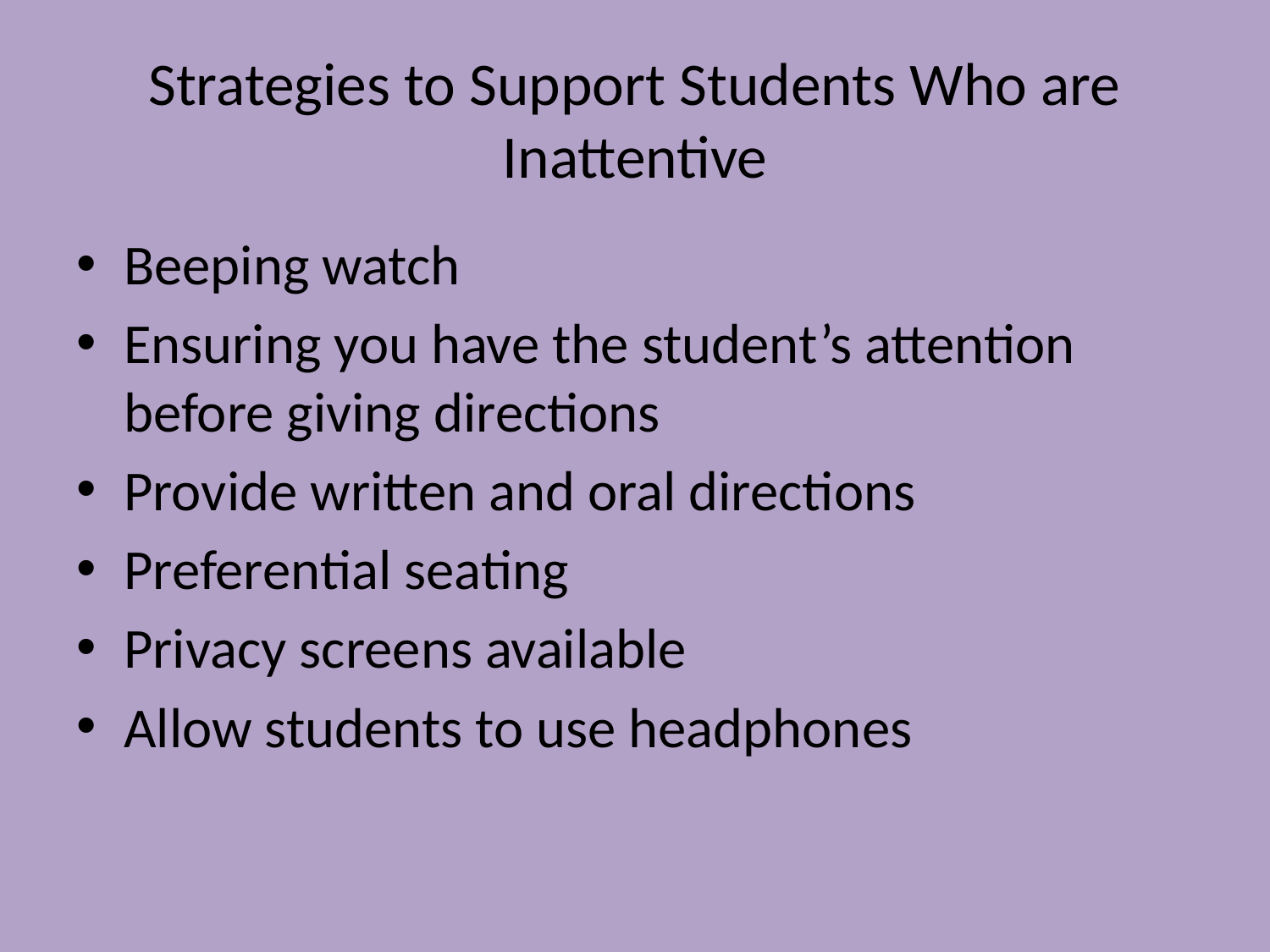

# Strategies to Support Students Who are Inattentive
Beeping watch
Ensuring you have the student’s attention before giving directions
Provide written and oral directions
Preferential seating
Privacy screens available
Allow students to use headphones